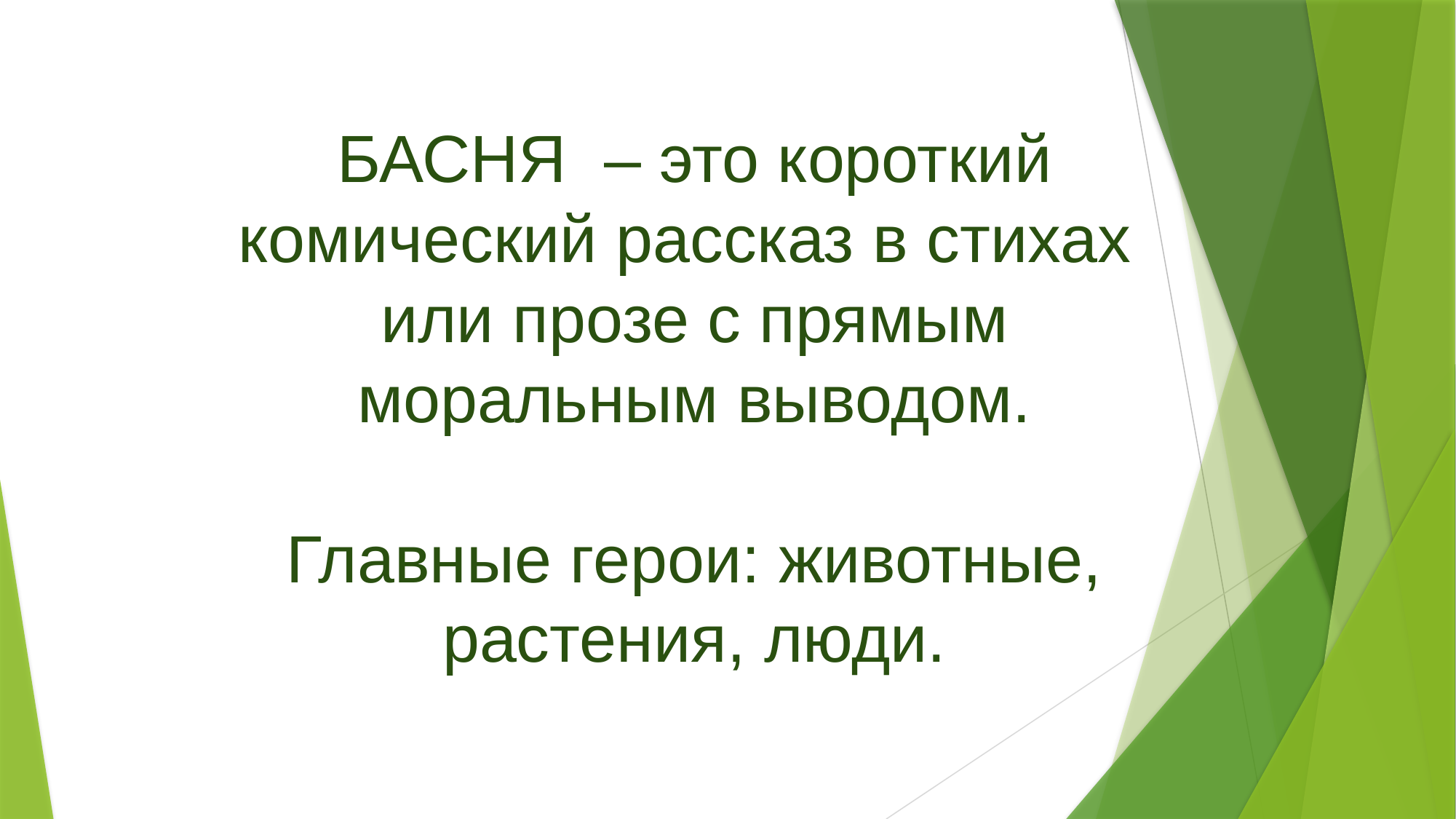

# БАСНЯ  – это короткий комический рассказ в стихах  или прозе с прямым моральным выводом. Главные герои: животные, растения, люди.